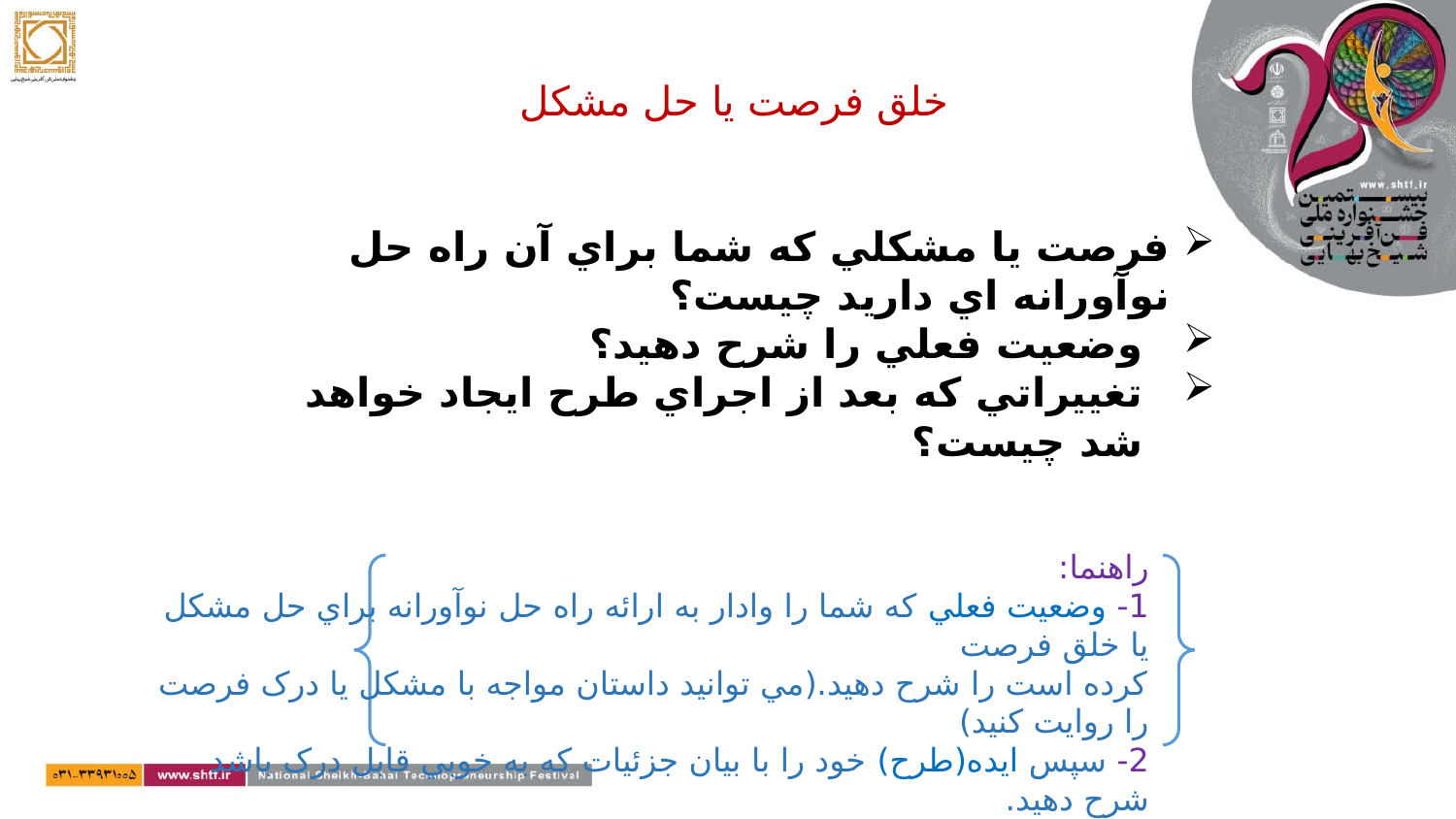

خلق فرصت يا حل مشکل

فرصت يا مشکلي که شما براي آن راه حل نوآورانه اي داريد چيست؟
وضعيت فعلي را شرح دهيد؟
تغييراتي که بعد از اجراي طرح ايجاد خواهد شد چيست؟

راهنما:
1- وضعيت فعلي که شما را وادار به ارائه راه حل نوآورانه براي حل مشکل يا خلق فرصت
کرده است را شرح دهيد.(مي توانيد داستان مواجه با مشکل يا درک فرصت را روايت کنيد)
2- سپس ايده(طرح) خود را با بيان جزئيات که به خوبي قابل درک باشد شرح دهيد.
3- در نهايت دستاوردي که با اجراي طرح خود حاصل مي شود را شرح دهيد.